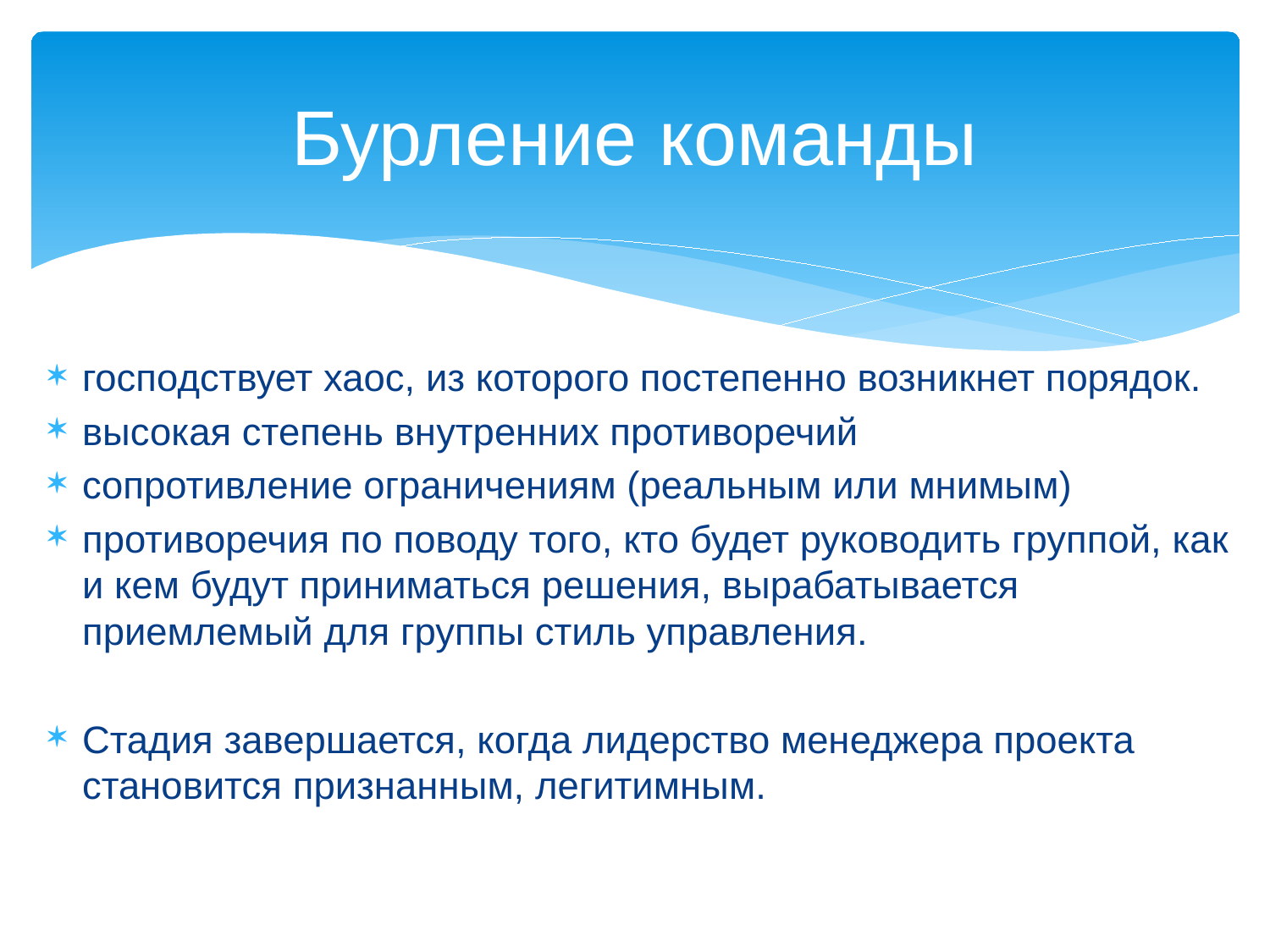

# Бурление команды

господствует хаос, из которого постепенно возникнет порядок.
высокая степень внутренних противоречий
сопротивление ограничениям (реальным или мнимым)
противоречия по поводу того, кто будет руководить группой, как и кем будут приниматься решения, вырабатывается приемлемый для группы стиль управления.

Стадия завершается, когда лидерство менеджера проекта становится признанным, легитимным.